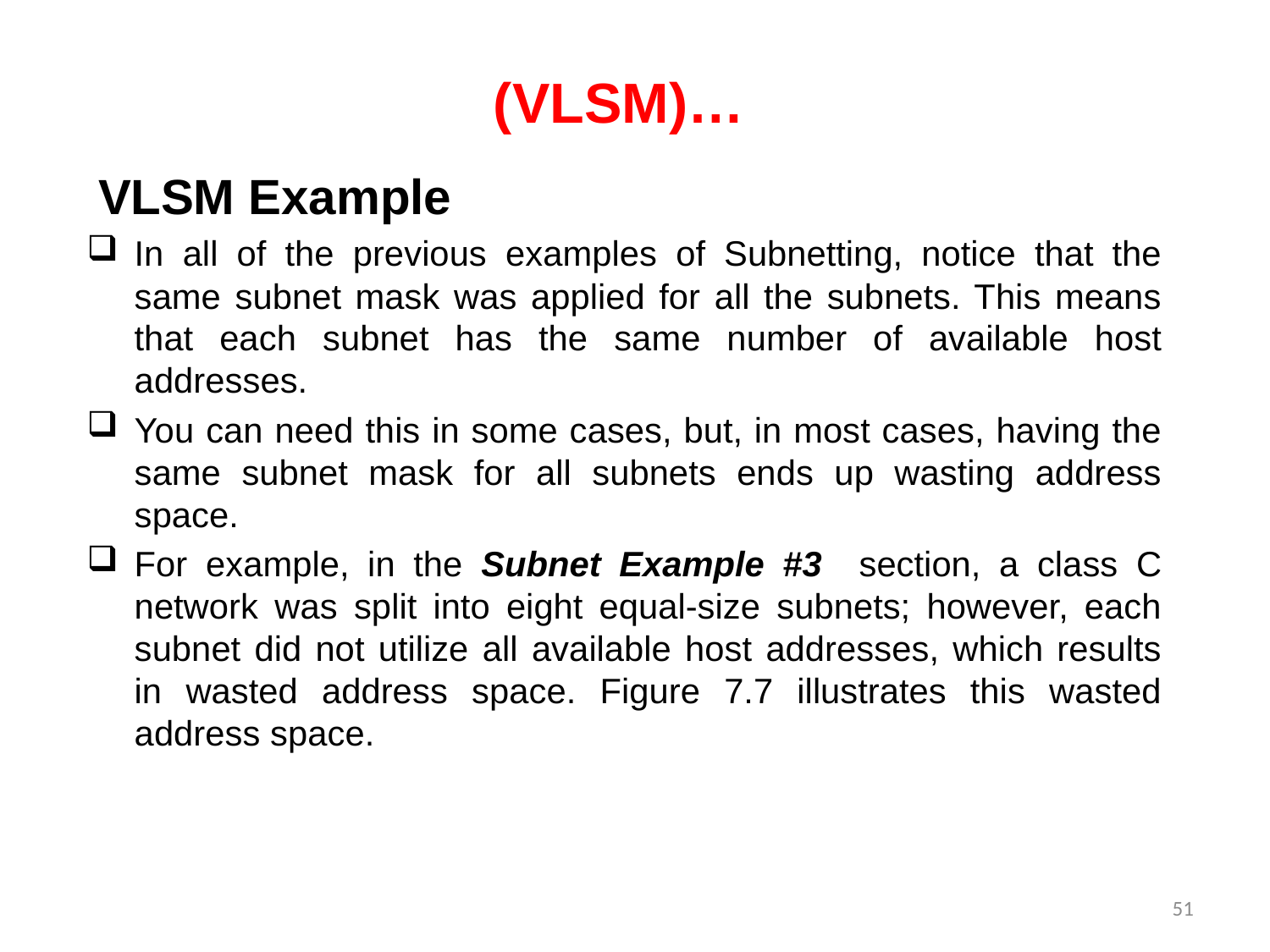

# (VLSM)…
VLSM Example
In all of the previous examples of Subnetting, notice that the same subnet mask was applied for all the subnets. This means that each subnet has the same number of available host addresses.
You can need this in some cases, but, in most cases, having the same subnet mask for all subnets ends up wasting address space.
For example, in the Subnet Example #3  section, a class C network was split into eight equal-size subnets; however, each subnet did not utilize all available host addresses, which results in wasted address space. Figure 7.7 illustrates this wasted address space.

51